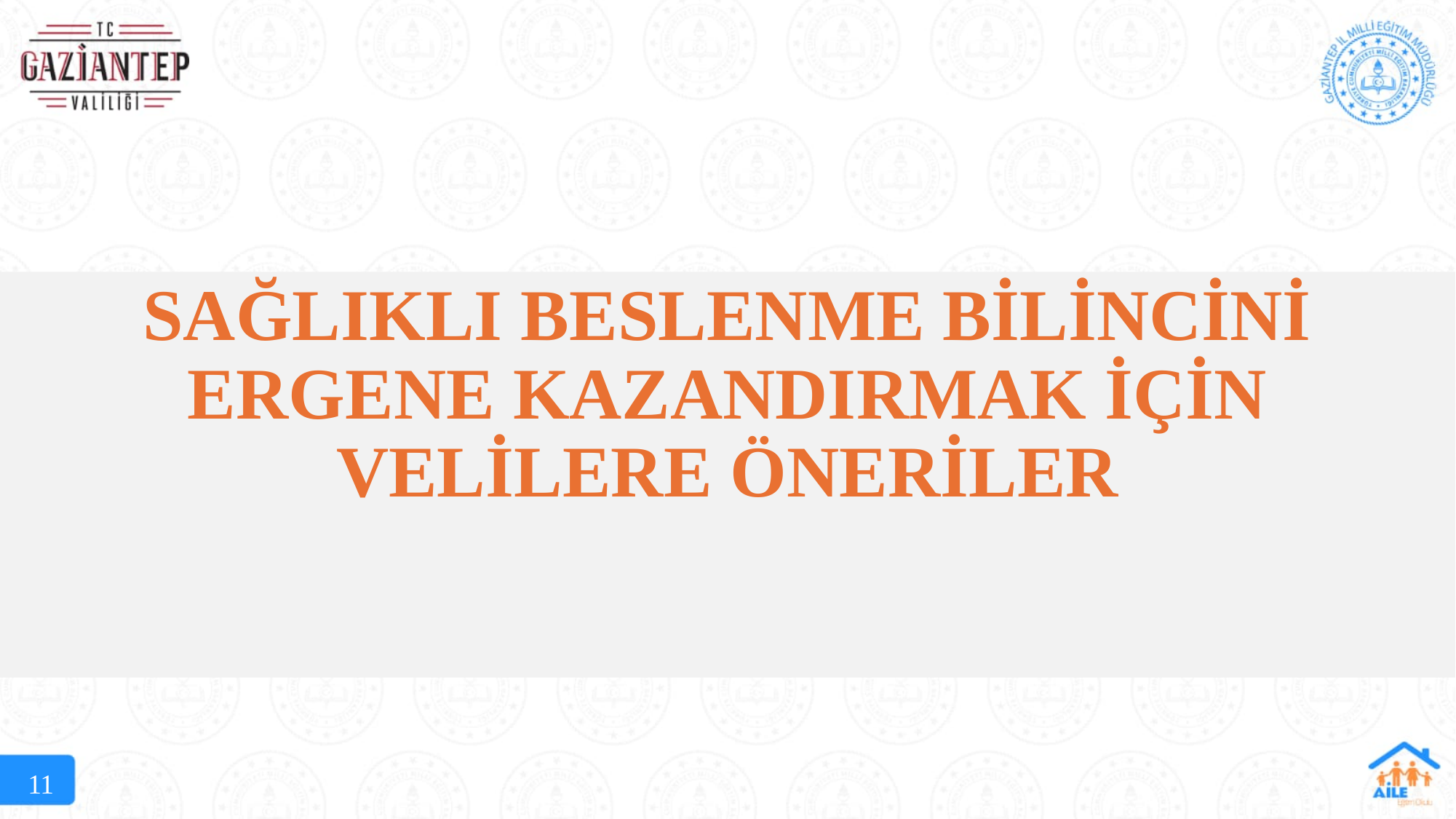

SAĞLIKLI BESLENME BİLİNCİNİ ERGENE KAZANDIRMAK İÇİN VELİLERE ÖNERİLER
11